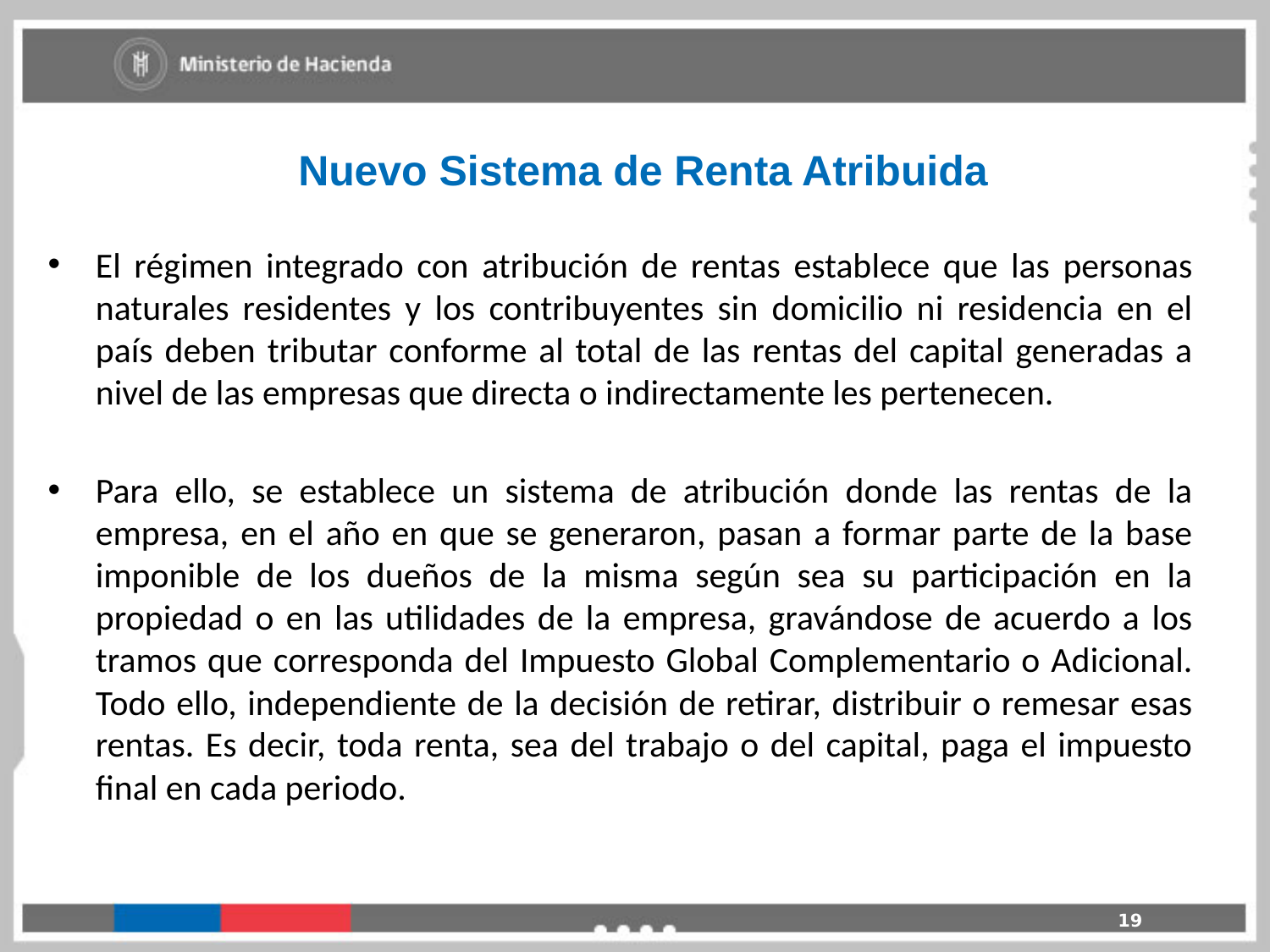

Nuevo Sistema de Renta Atribuida
El régimen integrado con atribución de rentas establece que las personas naturales residentes y los contribuyentes sin domicilio ni residencia en el país deben tributar conforme al total de las rentas del capital generadas a nivel de las empresas que directa o indirectamente les pertenecen.

Para ello, se establece un sistema de atribución donde las rentas de la empresa, en el año en que se generaron, pasan a formar parte de la base imponible de los dueños de la misma según sea su participación en la propiedad o en las utilidades de la empresa, gravándose de acuerdo a los tramos que corresponda del Impuesto Global Complementario o Adicional. Todo ello, independiente de la decisión de retirar, distribuir o remesar esas rentas. Es decir, toda renta, sea del trabajo o del capital, paga el impuesto final en cada periodo.
19